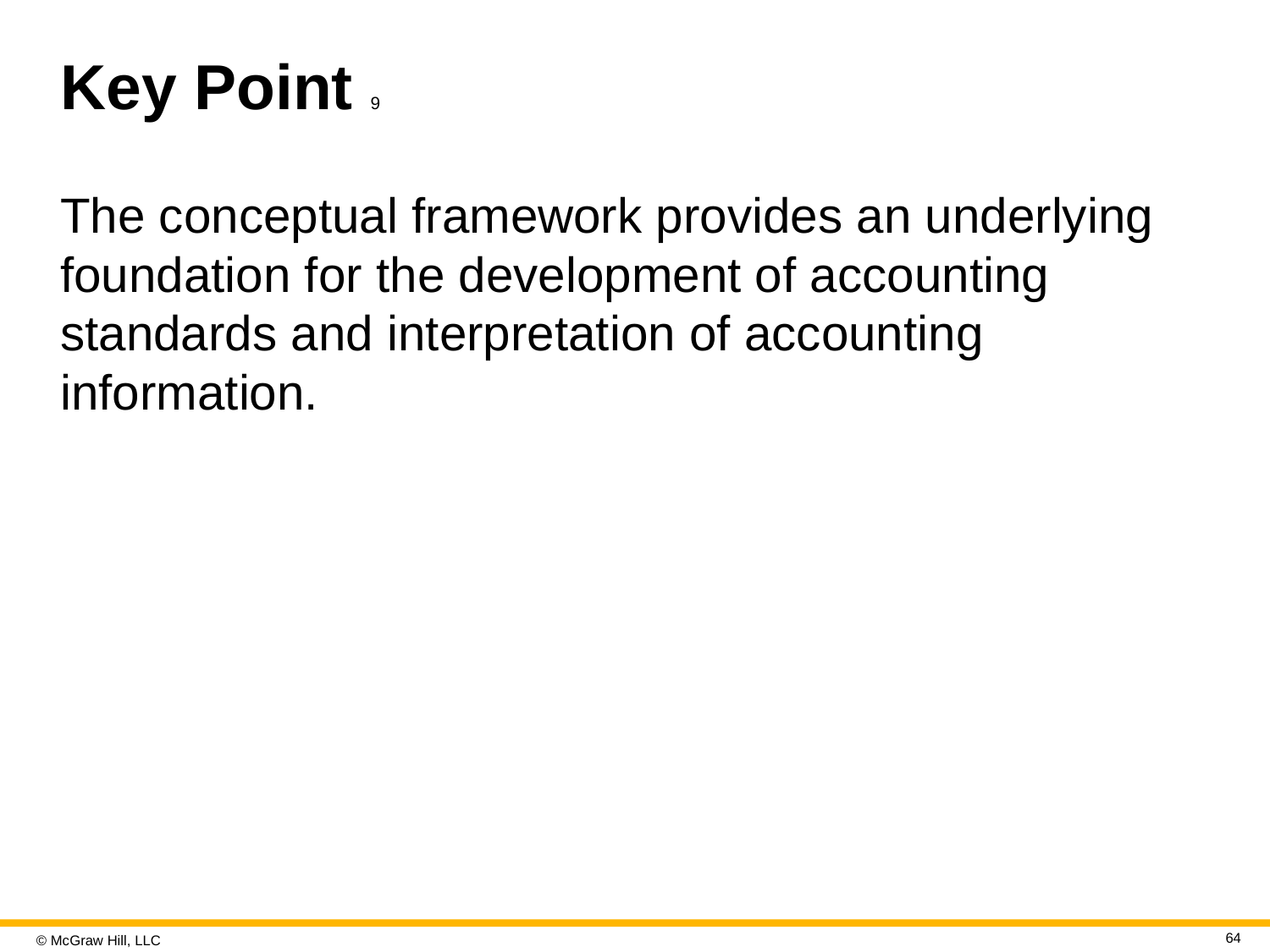

# Key Point 9
The conceptual framework provides an underlying foundation for the development of accounting standards and interpretation of accounting information.
64